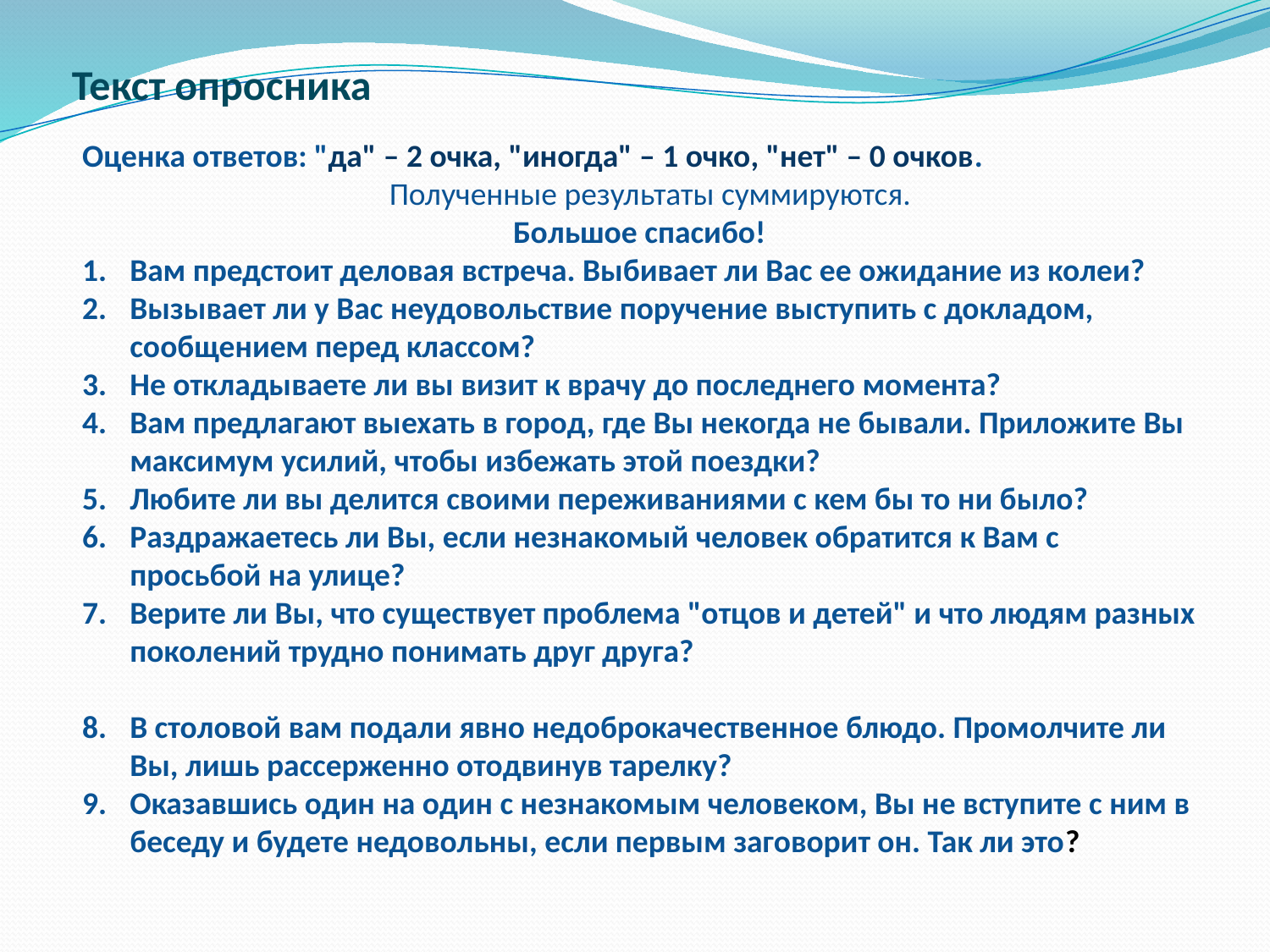

Текст опросника
Оценка ответов: "да" – 2 очка, "иногда" – 1 очко, "нет" – 0 очков.
   Полученные результаты суммируются.
Большое спасибо!
Вам предстоит деловая встреча. Выбивает ли Вас ее ожидание из колеи?
Вызывает ли у Вас неудовольствие поручение выступить с докладом, сообщением перед классом?
Не откладываете ли вы визит к врачу до последнего момента?
Вам предлагают выехать в город, где Вы некогда не бывали. Приложите Вы максимум усилий, чтобы избежать этой поездки?
Любите ли вы делится своими переживаниями с кем бы то ни было?
Раздражаетесь ли Вы, если незнакомый человек обратится к Вам с просьбой на улице?
Верите ли Вы, что существует проблема "отцов и детей" и что людям разных поколений трудно понимать друг друга?

В столовой вам подали явно недоброкачественное блюдо. Промолчите ли Вы, лишь рассерженно отодвинув тарелку?
Оказавшись один на один с незнакомым человеком, Вы не вступите с ним в беседу и будете недовольны, если первым заговорит он. Так ли это?